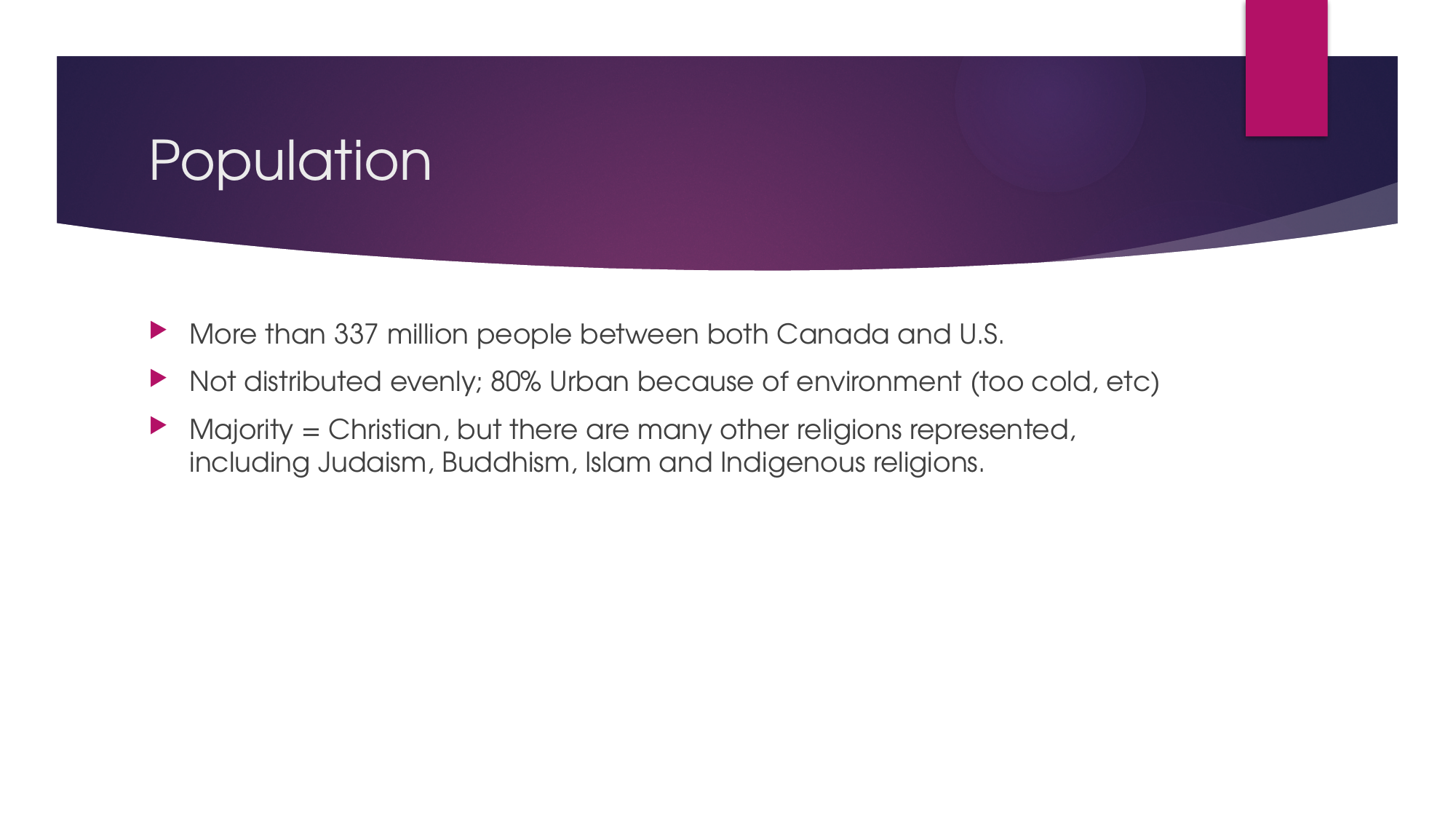

# Population
More than 337 million people between both Canada and U.S.
Not distributed evenly; 80% Urban because of environment (too cold, etc)
Majority = Christian, but there are many other religions represented, including Judaism, Buddhism, Islam and Indigenous religions.